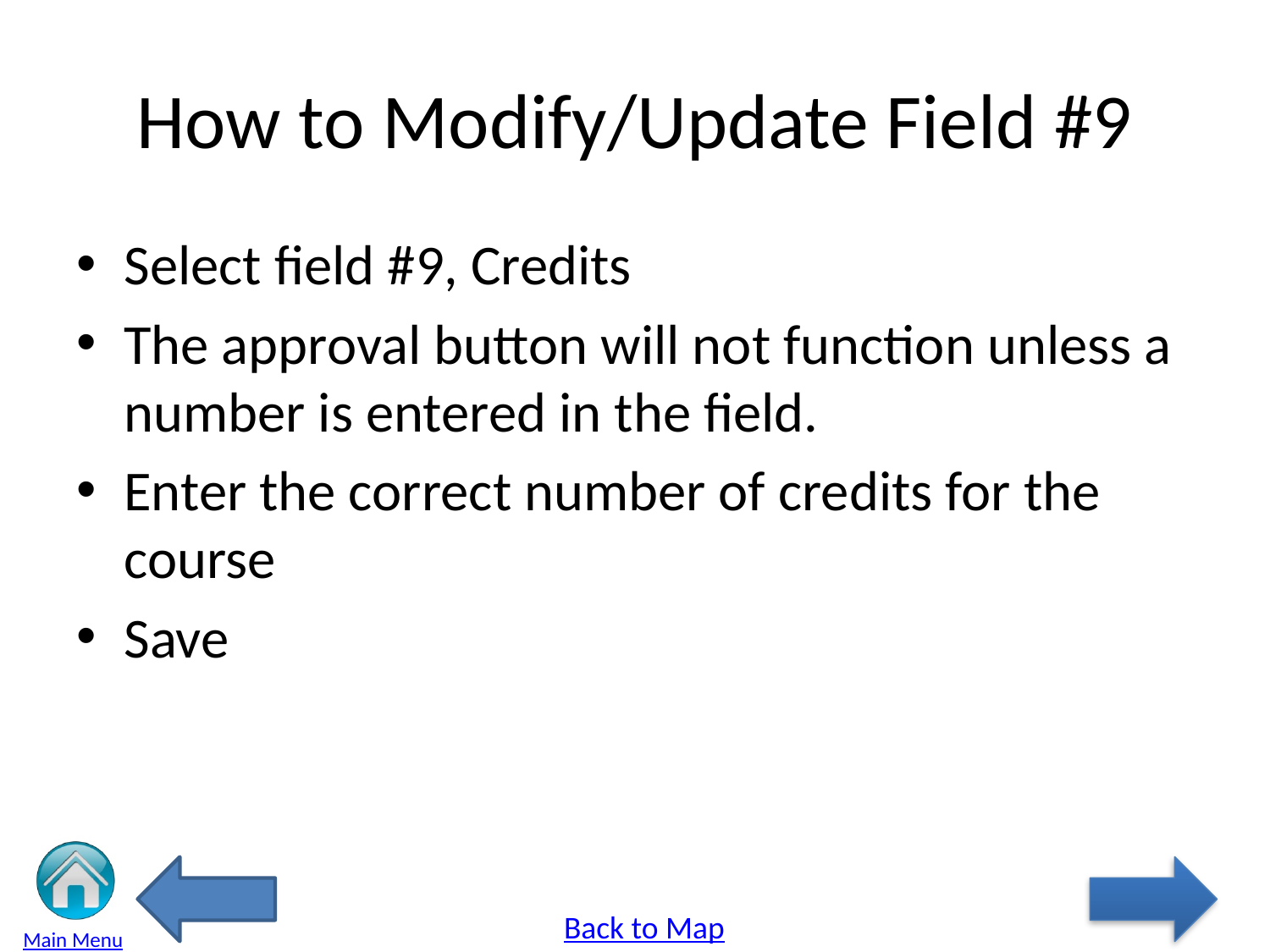

# How to Modify/Update Field #9
Select field #9, Credits
The approval button will not function unless a number is entered in the field.
Enter the correct number of credits for the course
Save
Back to Map